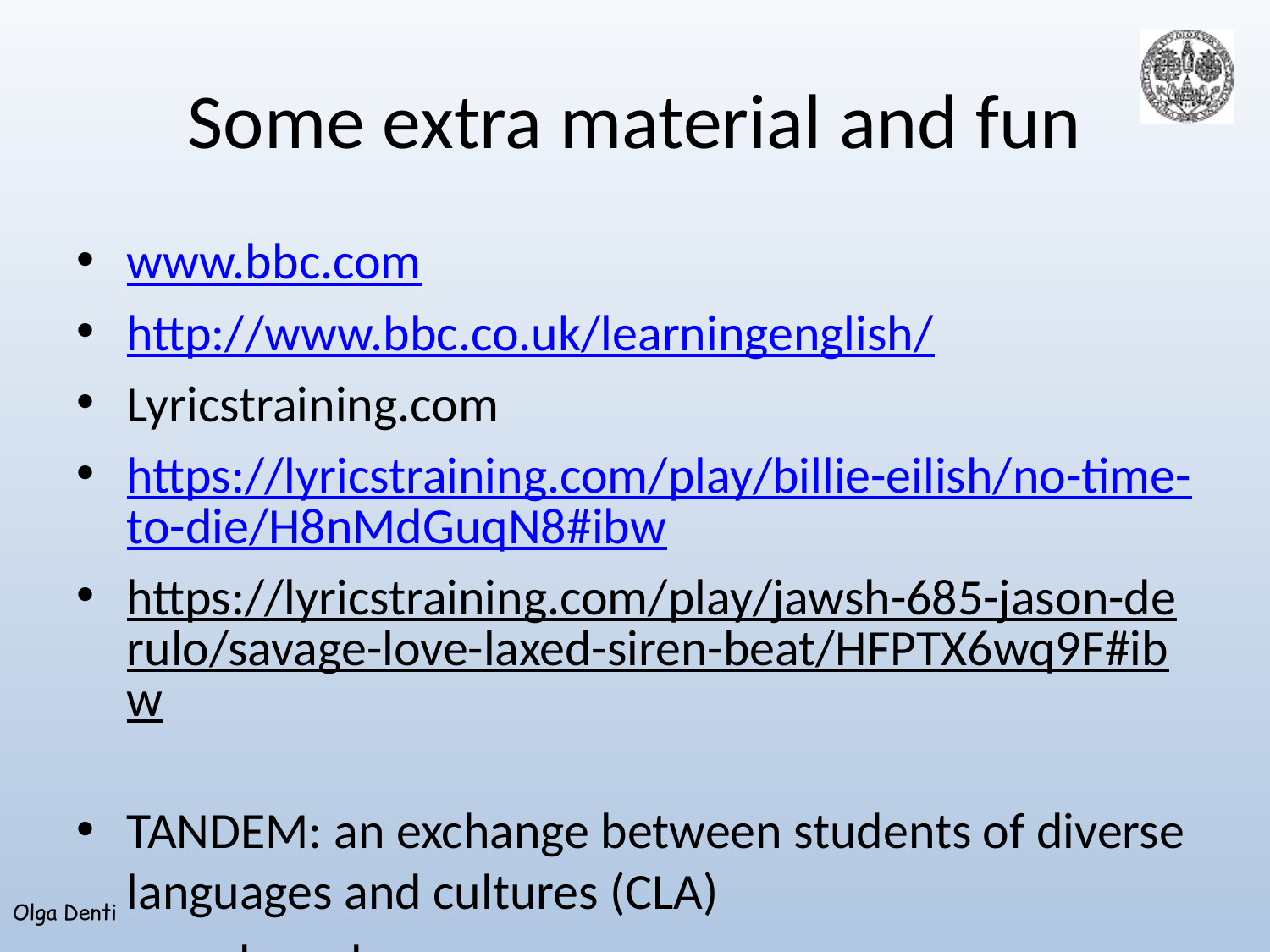

# Some extra material and fun
www.bbc.com
http://www.bbc.co.uk/learningenglish/
Lyricstraining.com
https://lyricstraining.com/play/billie-eilish/no-time-to-die/H8nMdGuqN8#ibw
https://lyricstraining.com/play/jawsh-685-jason-derulo/savage-love-laxed-siren-beat/HFPTX6wq9F#ibw
TANDEM: an exchange between students of diverse languages and cultures (CLA)
… and much more...